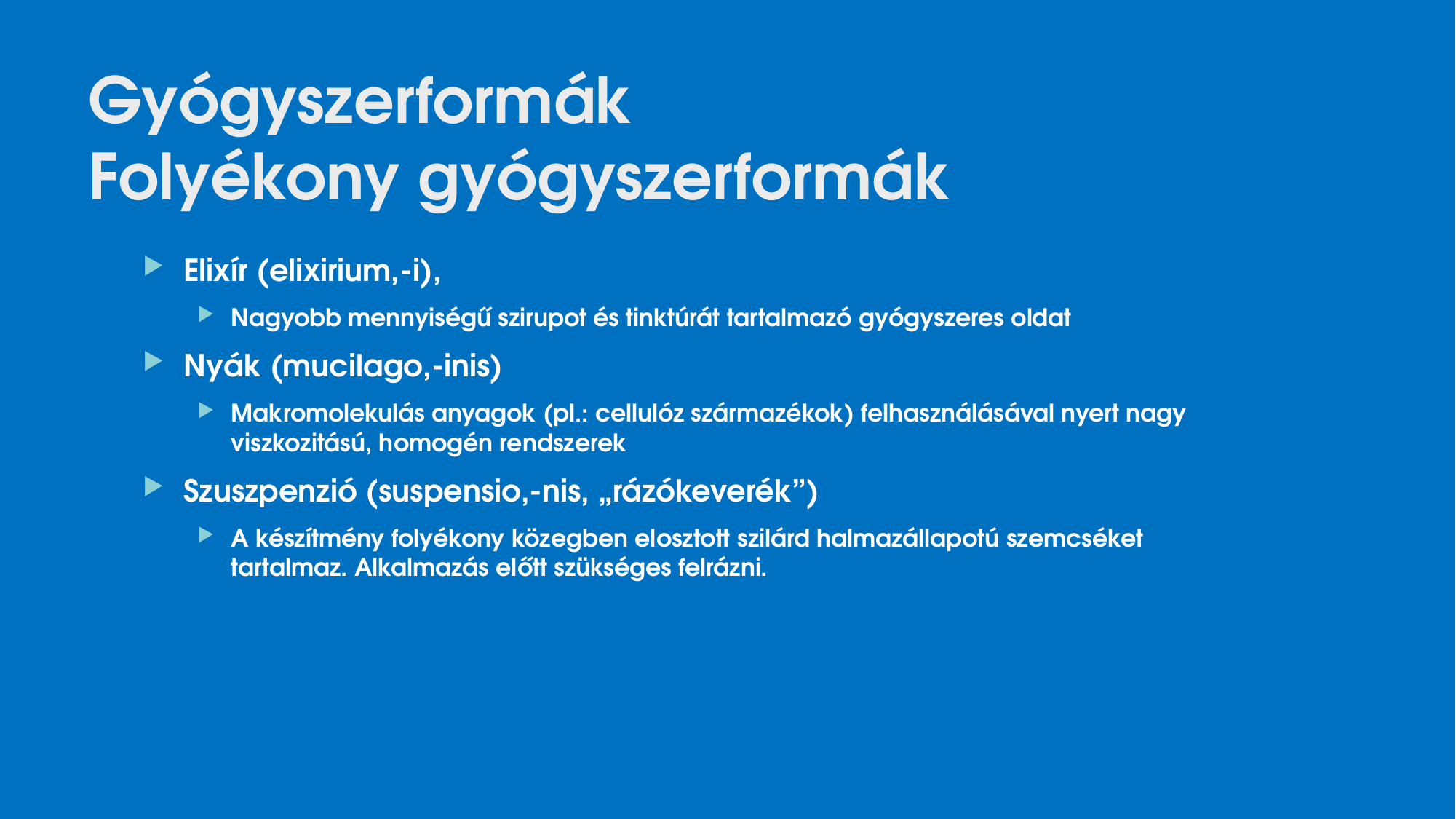

# Gyógyszerformák Folyékony gyógyszerformák
Elixír (elixirium,-i),
Nagyobb mennyiségű szirupot és tinktúrát tartalmazó gyógyszeres oldat
Nyák (mucilago,-inis)
Makromolekulás anyagok (pl.: cellulóz származékok) felhasználásával nyert nagy viszkozitású, homogén rendszerek
Szuszpenzió (suspensio,-nis, „rázókeverék”)
A készítmény folyékony közegben elosztott szilárd halmazállapotú szemcséket tartalmaz. Alkalmazás előtt szükséges felrázni.